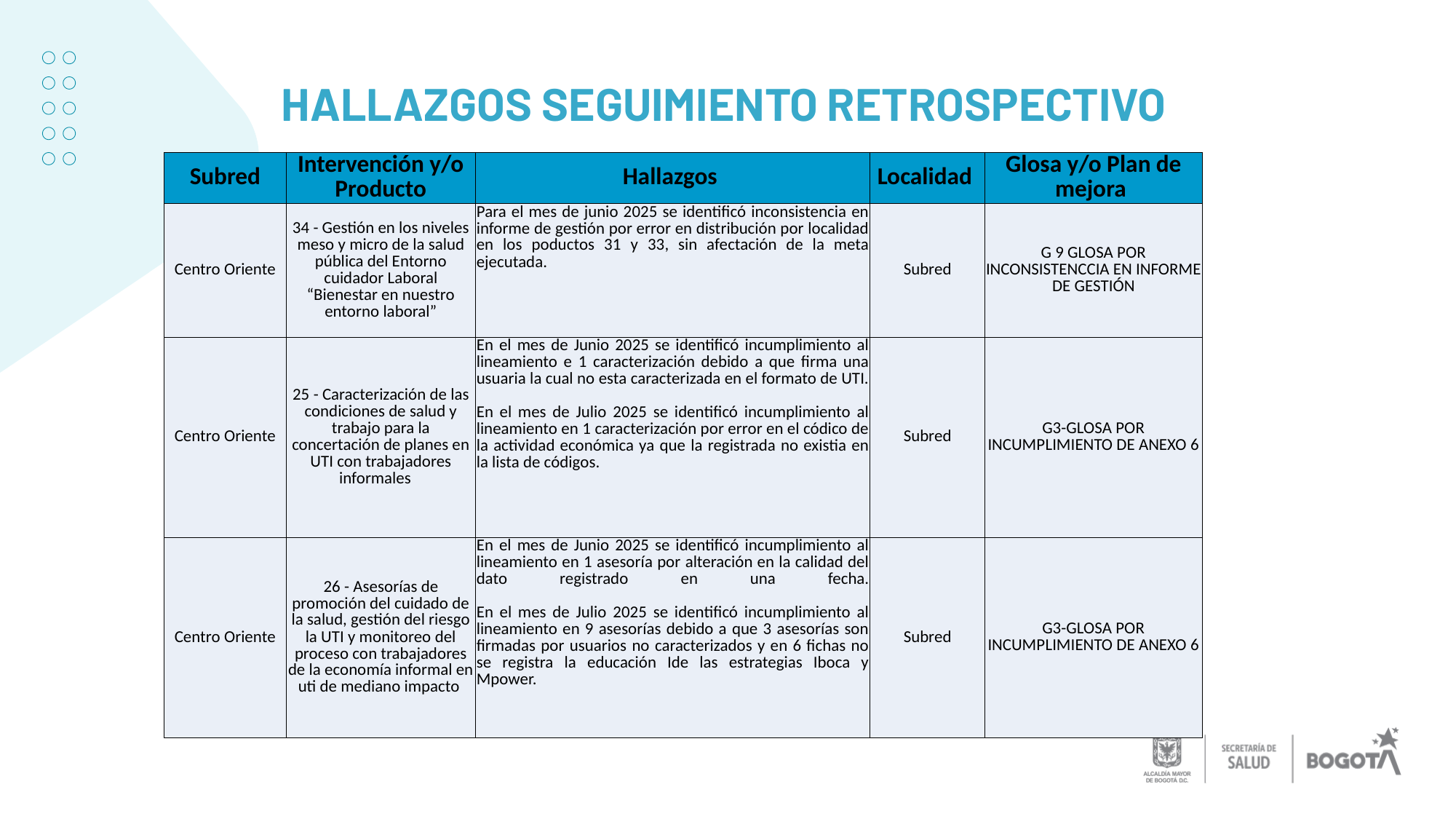

# HALLAZGOS SEGUIMIENTO RETROSPECTIVO
| Subred | Intervención y/o Producto | Hallazgos | Localidad | Glosa y/o Plan de mejora |
| --- | --- | --- | --- | --- |
| Centro Oriente | 34 - Gestión en los niveles meso y micro de la salud pública del Entorno cuidador Laboral “Bienestar en nuestro entorno laboral” | Para el mes de junio 2025 se identificó inconsistencia en informe de gestión por error en distribución por localidad en los poductos 31 y 33, sin afectación de la meta ejecutada. | Subred | G 9 GLOSA POR INCONSISTENCCIA EN INFORME DE GESTIÓN |
| Centro Oriente | 25 - Caracterización de las condiciones de salud y trabajo para la concertación de planes en UTI con trabajadores informales | En el mes de Junio 2025 se identificó incumplimiento al lineamiento e 1 caracterización debido a que firma una usuaria la cual no esta caracterizada en el formato de UTI. En el mes de Julio 2025 se identificó incumplimiento al lineamiento en 1 caracterización por error en el códico de la actividad económica ya que la registrada no existia en la lista de códigos. | Subred | G3-GLOSA POR INCUMPLIMIENTO DE ANEXO 6 |
| Centro Oriente | 26 - Asesorías de promoción del cuidado de la salud, gestión del riesgo la UTI y monitoreo del proceso con trabajadores de la economía informal en uti de mediano impacto | En el mes de Junio 2025 se identificó incumplimiento al lineamiento en 1 asesoría por alteración en la calidad del dato registrado en una fecha. En el mes de Julio 2025 se identificó incumplimiento al lineamiento en 9 asesorías debido a que 3 asesorías son firmadas por usuarios no caracterizados y en 6 fichas no se registra la educación Ide las estrategias Iboca y Mpower. | Subred | G3-GLOSA POR INCUMPLIMIENTO DE ANEXO 6 |